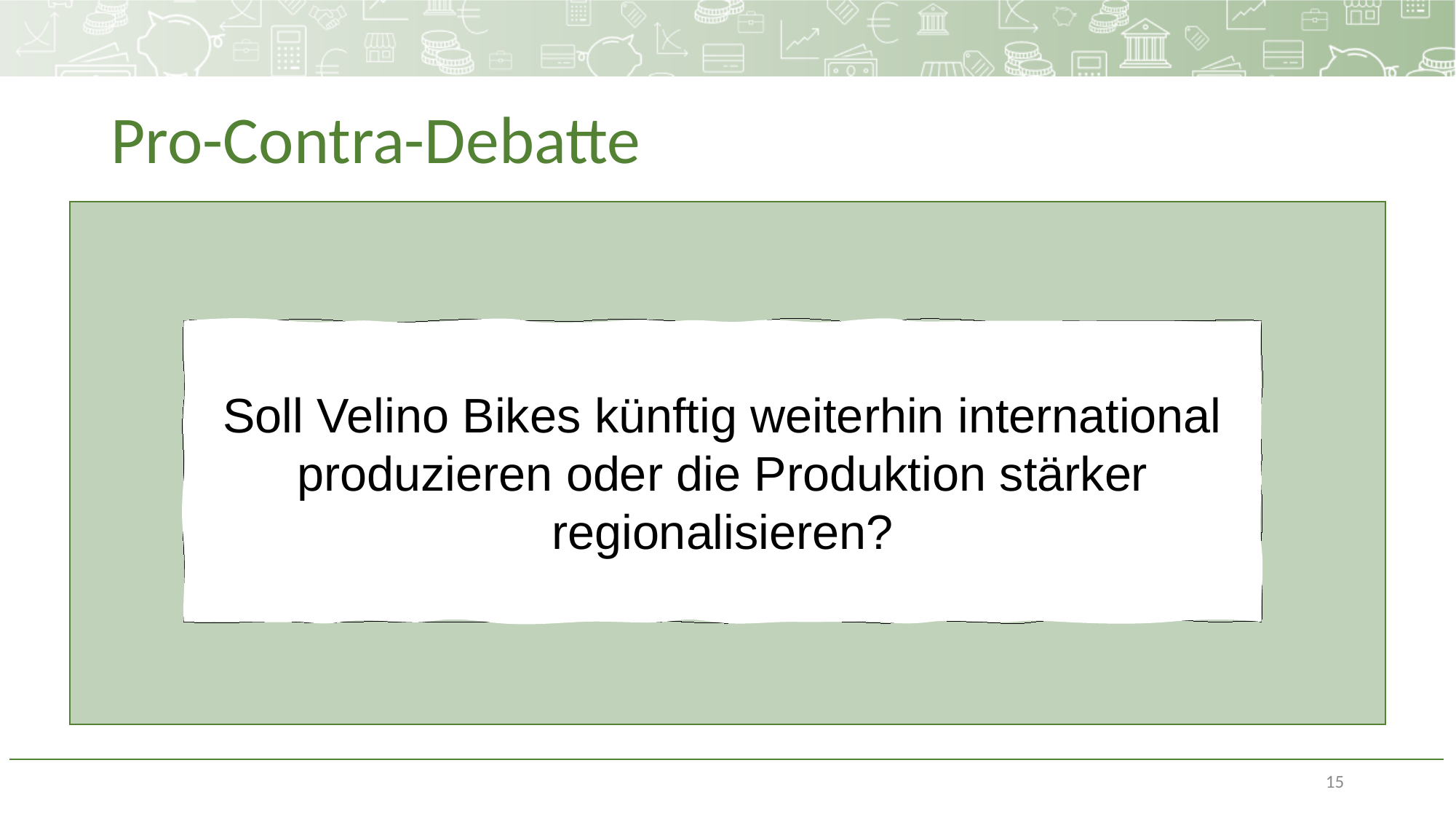

# Pro-Contra-Debatte

Soll Velino Bikes künftig weiterhin international produzieren oder die Produktion stärker regionalisieren?
15